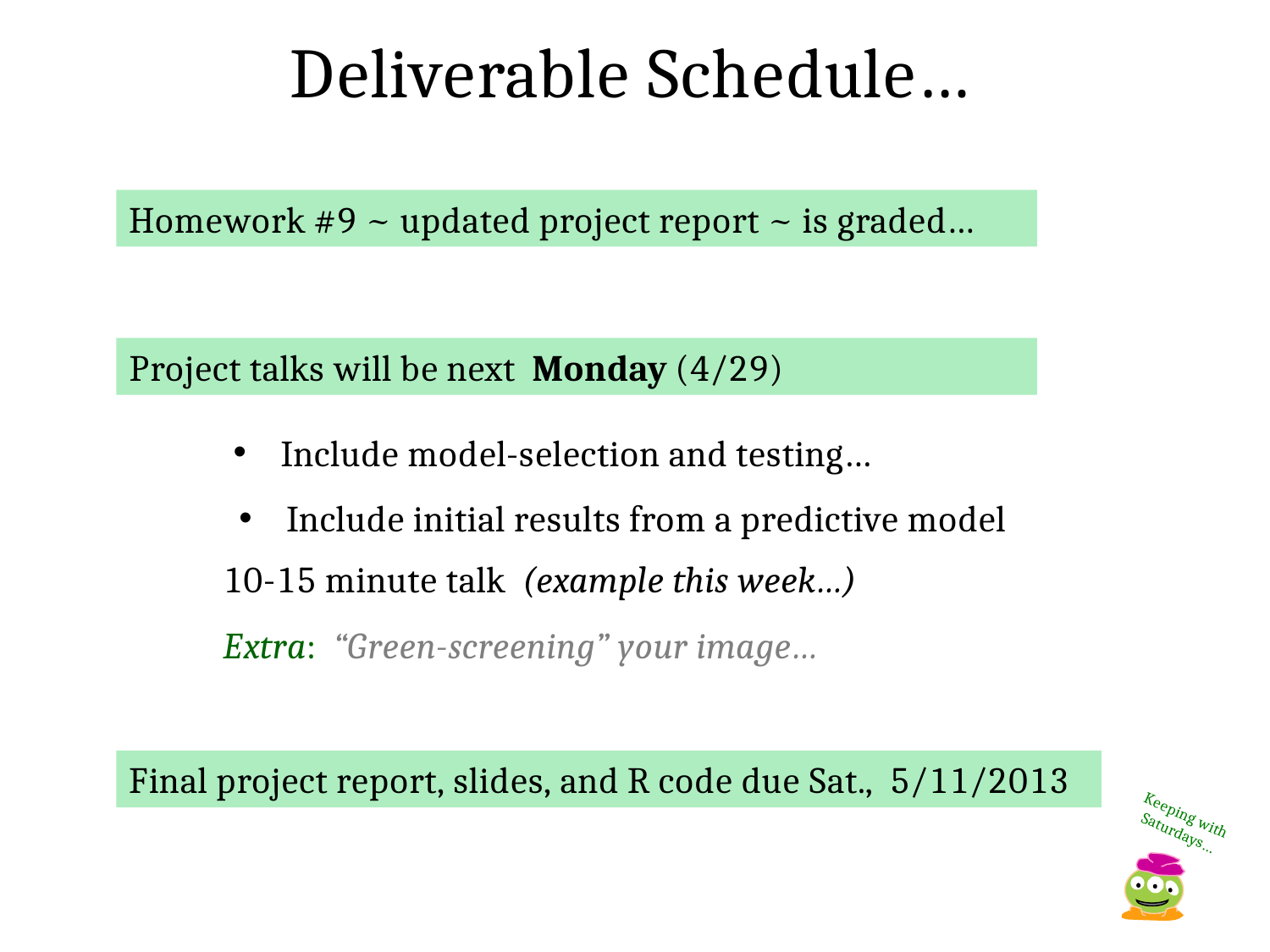

Deliverable Schedule…
Homework #9 ~ updated project report ~ is graded…
Project talks will be next  Monday (4/29)
Include model-selection and testing…
Include initial results from a predictive model
10-15 minute talk  (example this week…)
Extra:  “Green-screening” your image…
Final project report, slides, and R code due Sat.,  5/11/2013
Keeping with Saturdays…